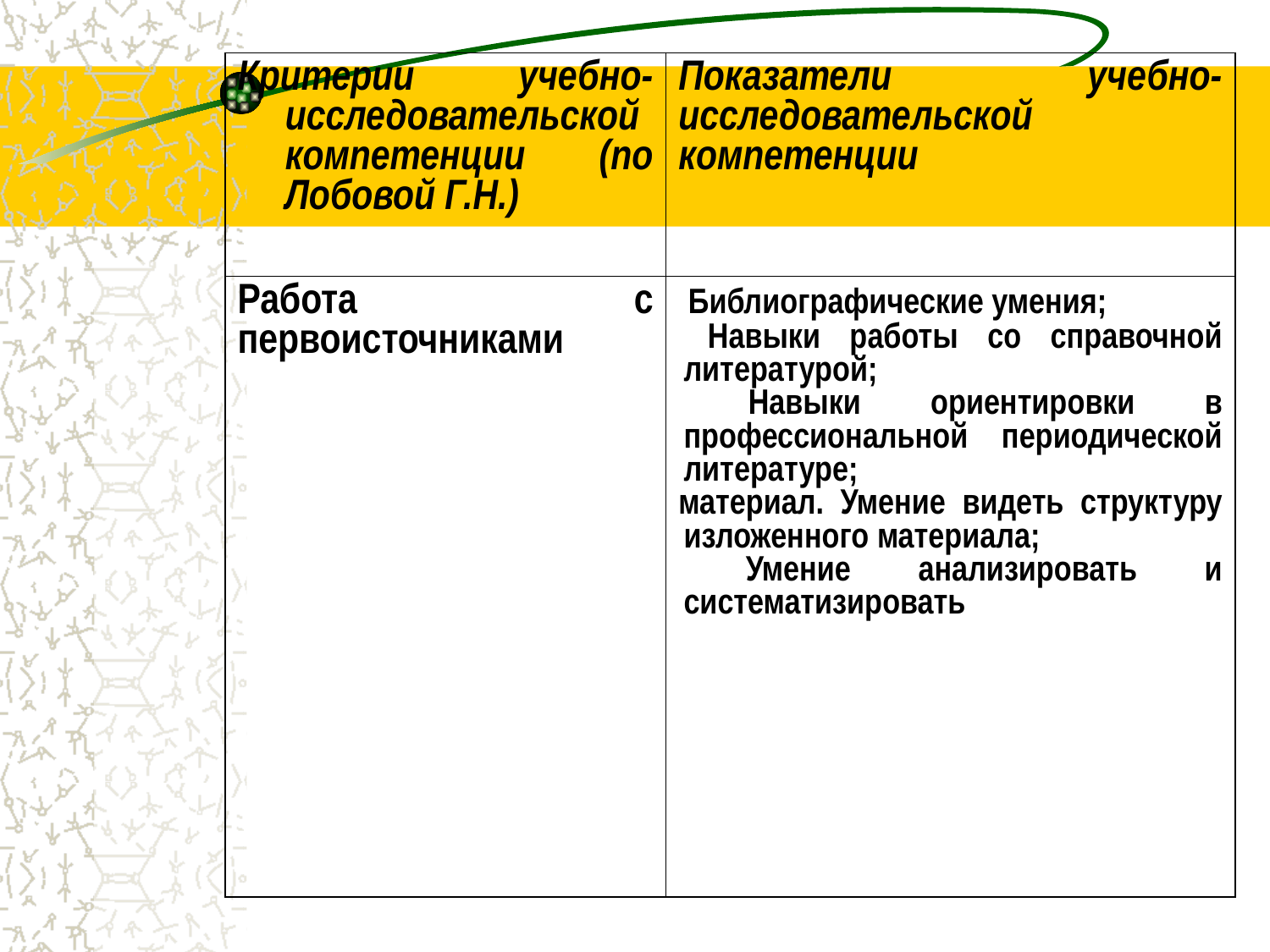

| Критерии учебно-исследовательской компетенции (по Лобовой Г.Н.) | Показатели учебно-исследовательской компетенции |
| --- | --- |
| Работа с первоисточниками | Библиографические умения; Навыки работы со справочной литературой; Навыки ориентировки в профессиональной периодической литературе; материал. Умение видеть структуру изложенного материала; Умение анализировать и систематизировать |